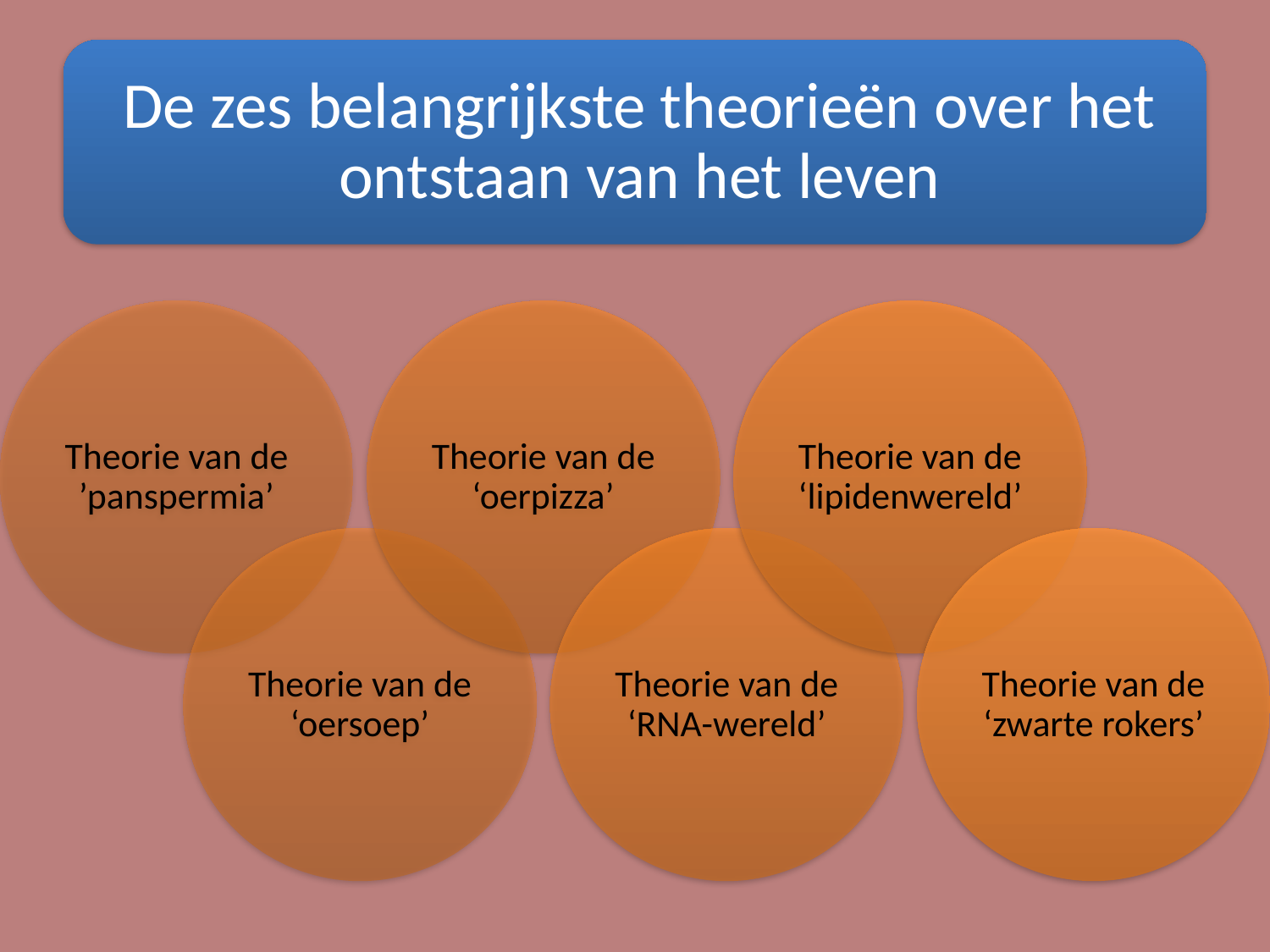

De zes belangrijkste theorieën over het ontstaan van het leven
Theorie van de ’panspermia’
Theorie van de ‘oersoep’
Theorie van de ‘oerpizza’
Theorie van de ‘RNA-wereld’
Theorie van de ‘lipidenwereld’
Theorie van de ‘zwarte rokers’